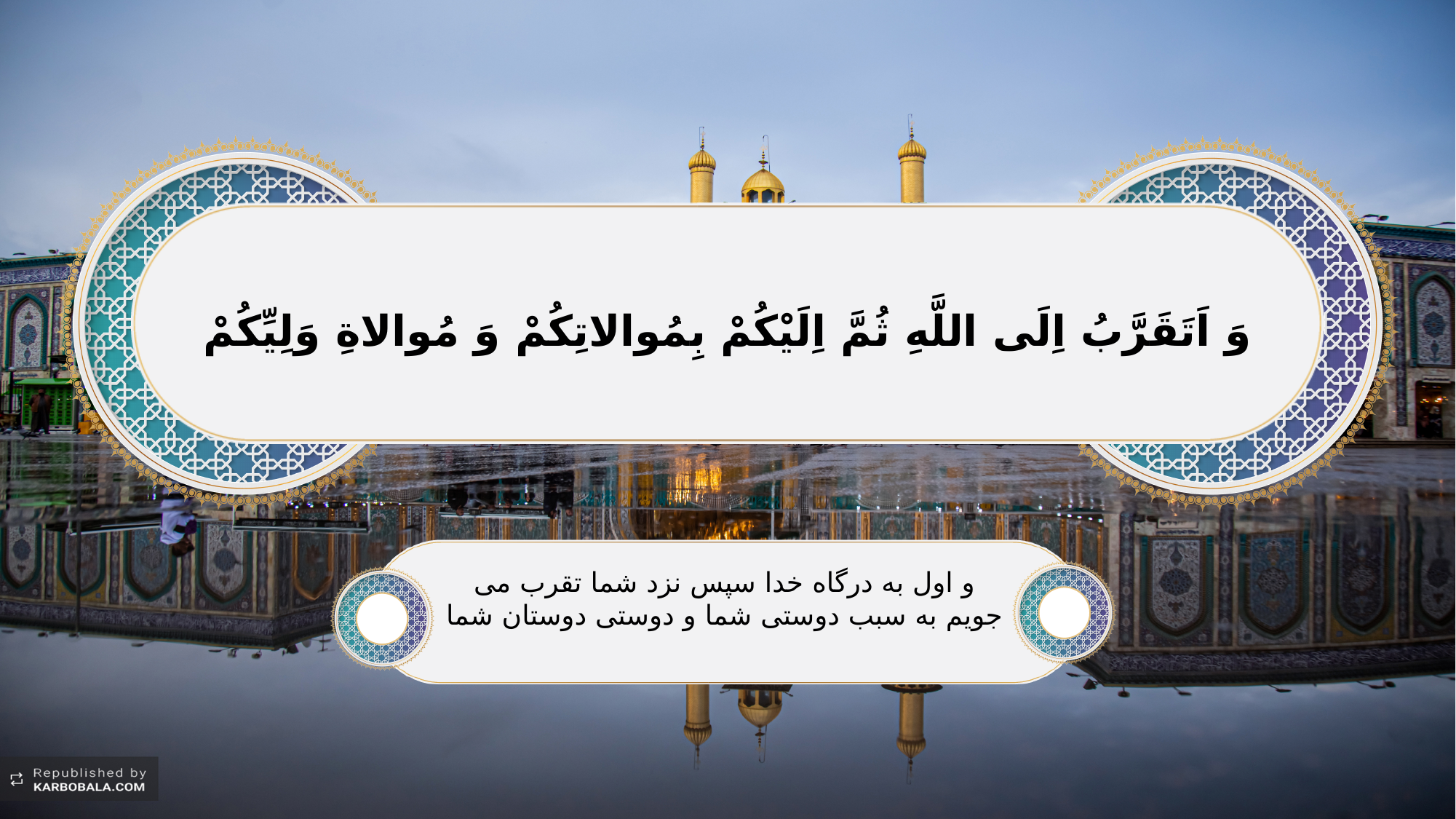

وَ اَتَقَرَّبُ اِلَی اللَّهِ ثُمَّ اِلَیْکُمْ بِمُوالاتِکُمْ وَ مُوالاةِ وَلِیِّکُمْ
و اول به درگاه خدا سپس نزد شما تقرب می‏ جویم به سبب دوستی شما و دوستی دوستان شما